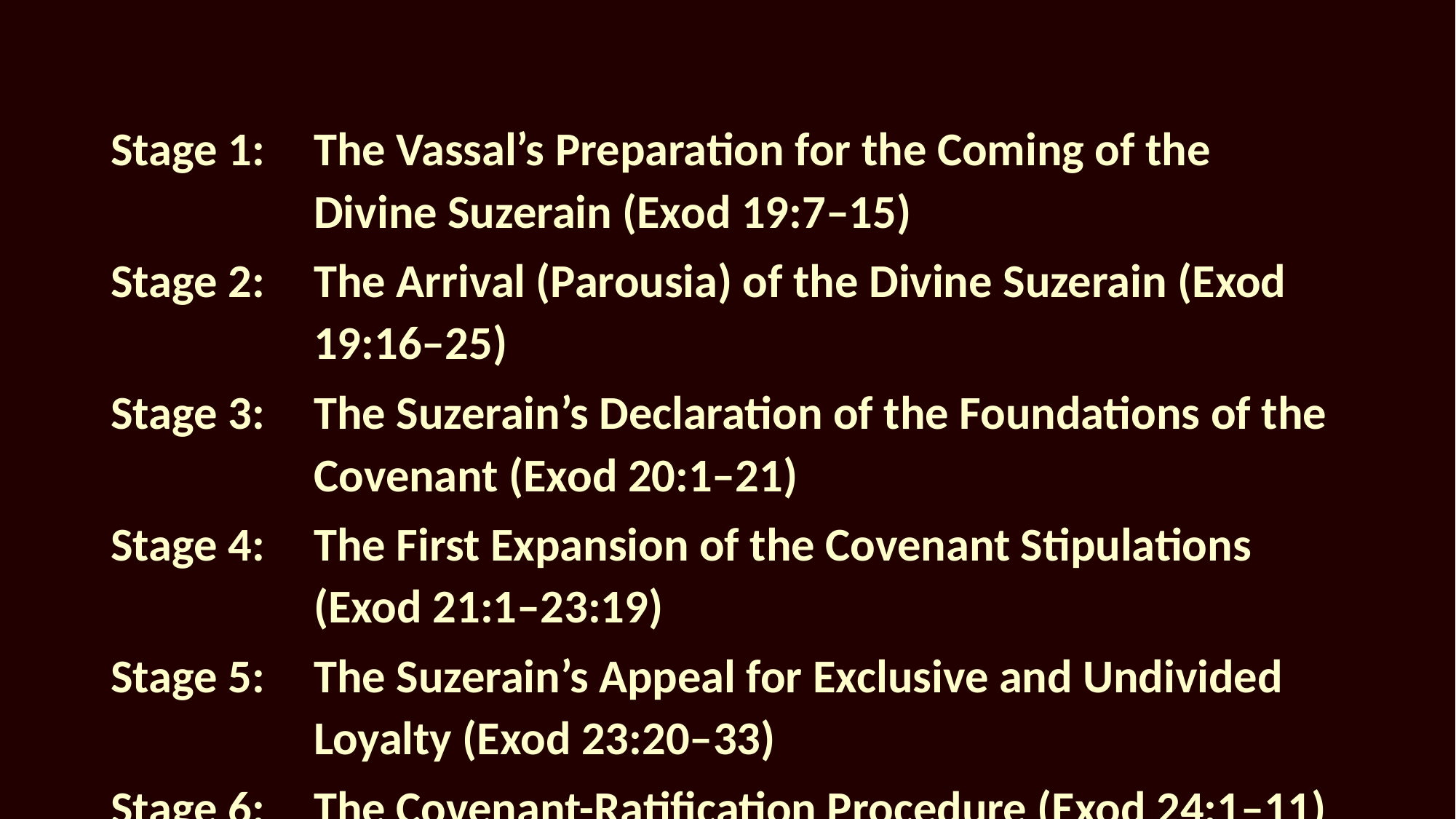

Stage 1:	The Vassal’s Preparation for the Coming of the Divine Suzerain (Exod 19:7–15)
Stage 2: 	The Arrival (Parousia) of the Divine Suzerain (Exod 19:16–25)
Stage 3: 	The Suzerain’s Declaration of the Foundations of the Covenant (Exod 20:1–21)
Stage 4: 	The First Expansion of the Covenant Stipulations (Exod 21:1–23:19)
Stage 5: 	The Suzerain’s Appeal for Exclusive and Undivided Loyalty (Exod 23:20–33)
Stage 6: 	The Covenant-Ratification Procedure (Exod 24:1–11)